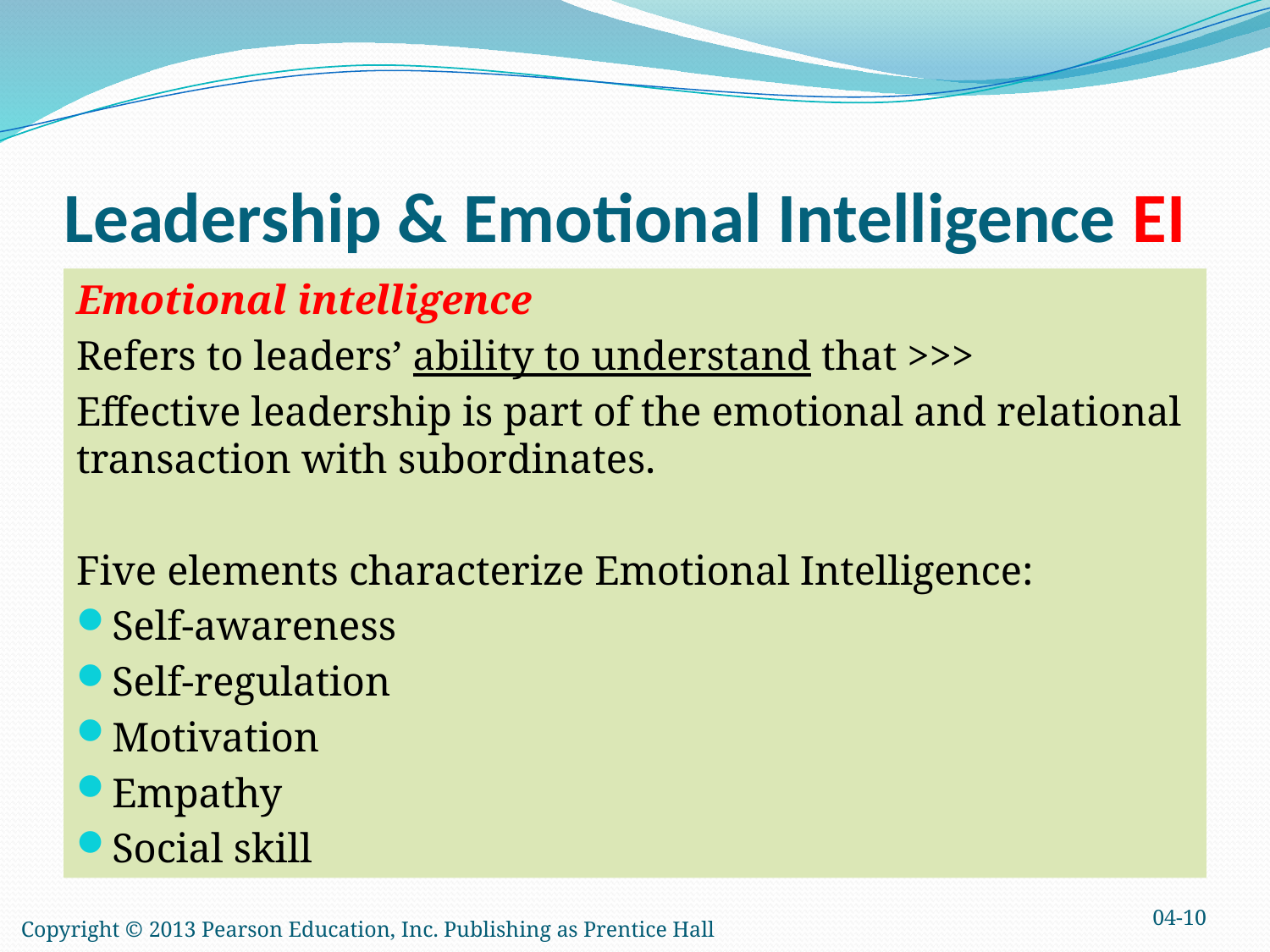

# Leadership & Emotional Intelligence EI
Emotional intelligence
Refers to leaders’ ability to understand that >>>
Effective leadership is part of the emotional and relational transaction with subordinates.

Five elements characterize Emotional Intelligence:
Self-awareness
Self-regulation
Motivation
Empathy
Social skill
04-10